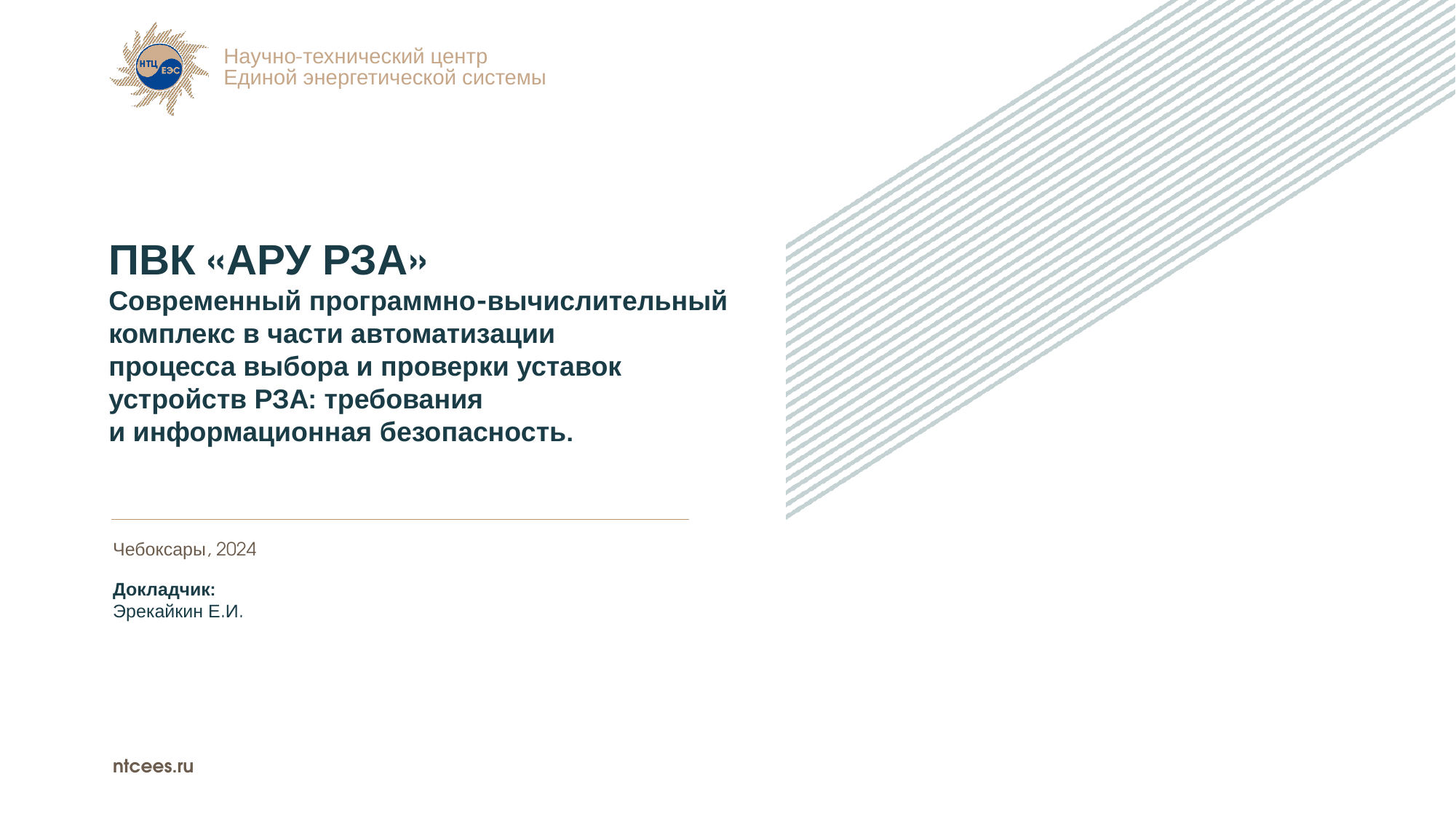

# ПВК «АРУ РЗА» Современный программно-вычислительный комплекс в части автоматизации процесса выбора и проверки уставок устройств РЗА: требования и информационная безопасность.
Чебоксары, 2024
Докладчик:
Эрекайкин Е.И.

ntcees.ru